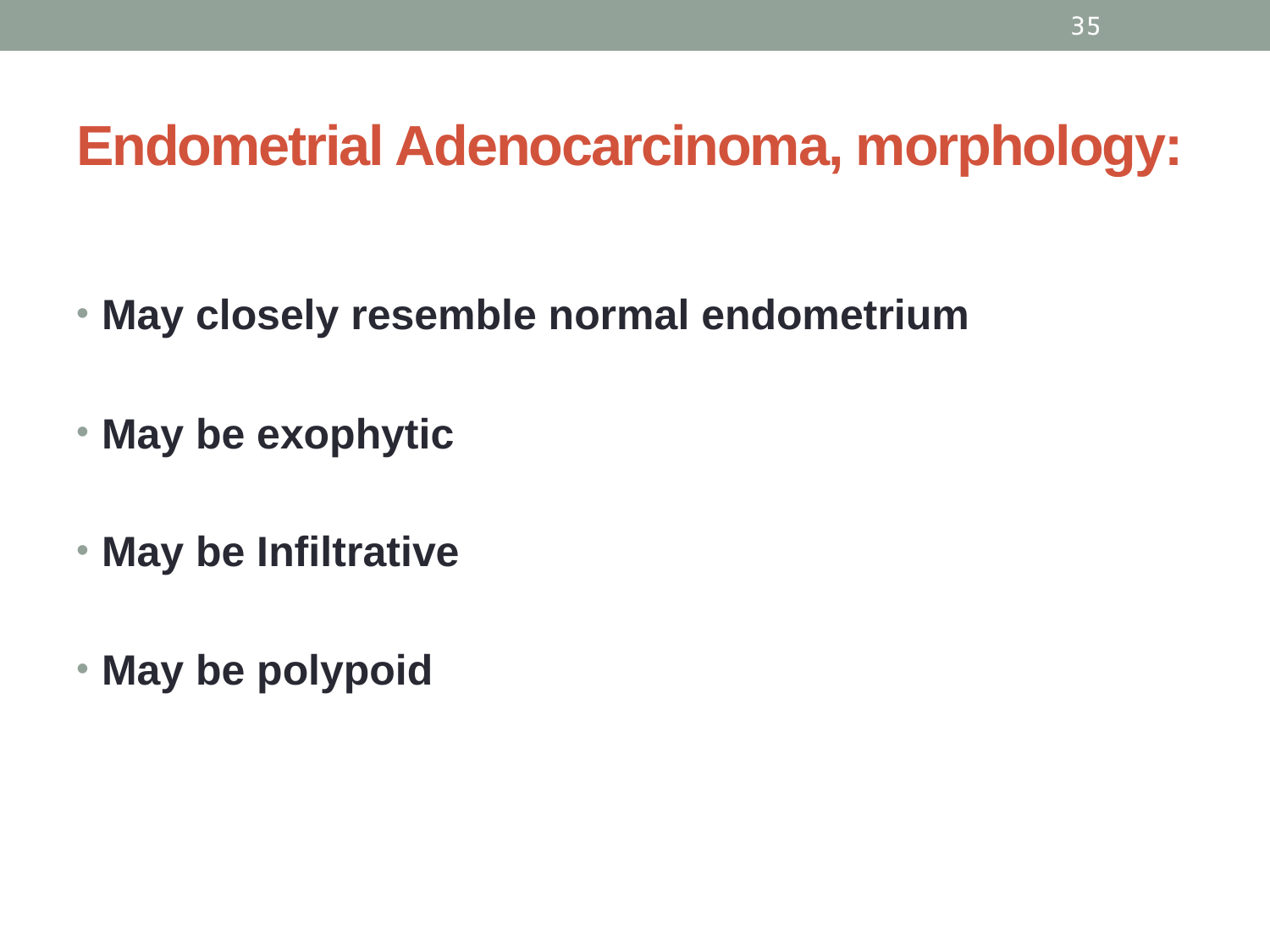

35
# Endometrial Adenocarcinoma, morphology:

May closely resemble normal endometrium

May be exophytic

May be Infiltrative

May be polypoid